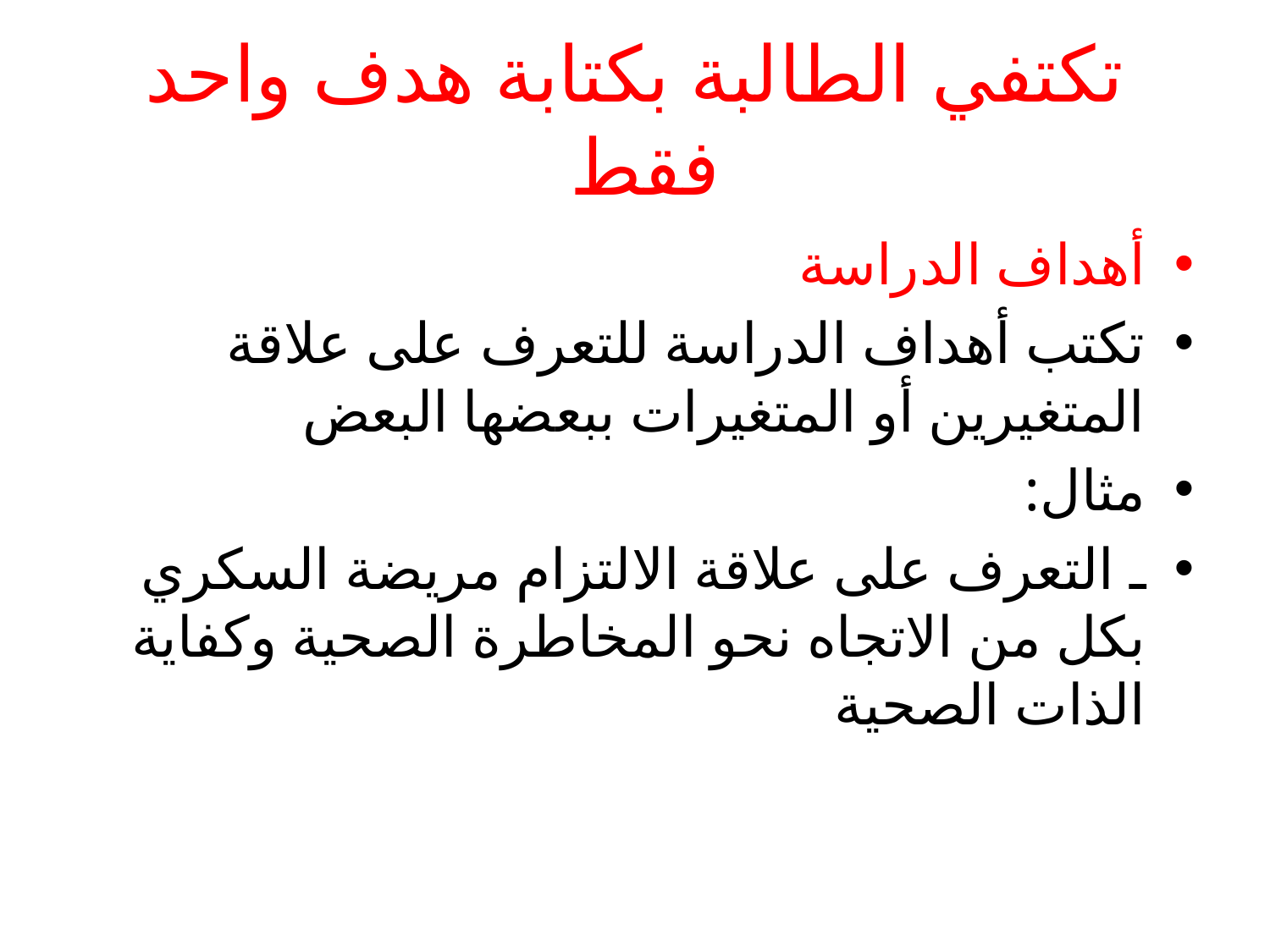

# تكتفي الطالبة بكتابة هدف واحد فقط
أهداف الدراسة
تكتب أهداف الدراسة للتعرف على علاقة المتغيرين أو المتغيرات ببعضها البعض
مثال:
ـ التعرف على علاقة الالتزام مريضة السكري بكل من الاتجاه نحو المخاطرة الصحية وكفاية الذات الصحية